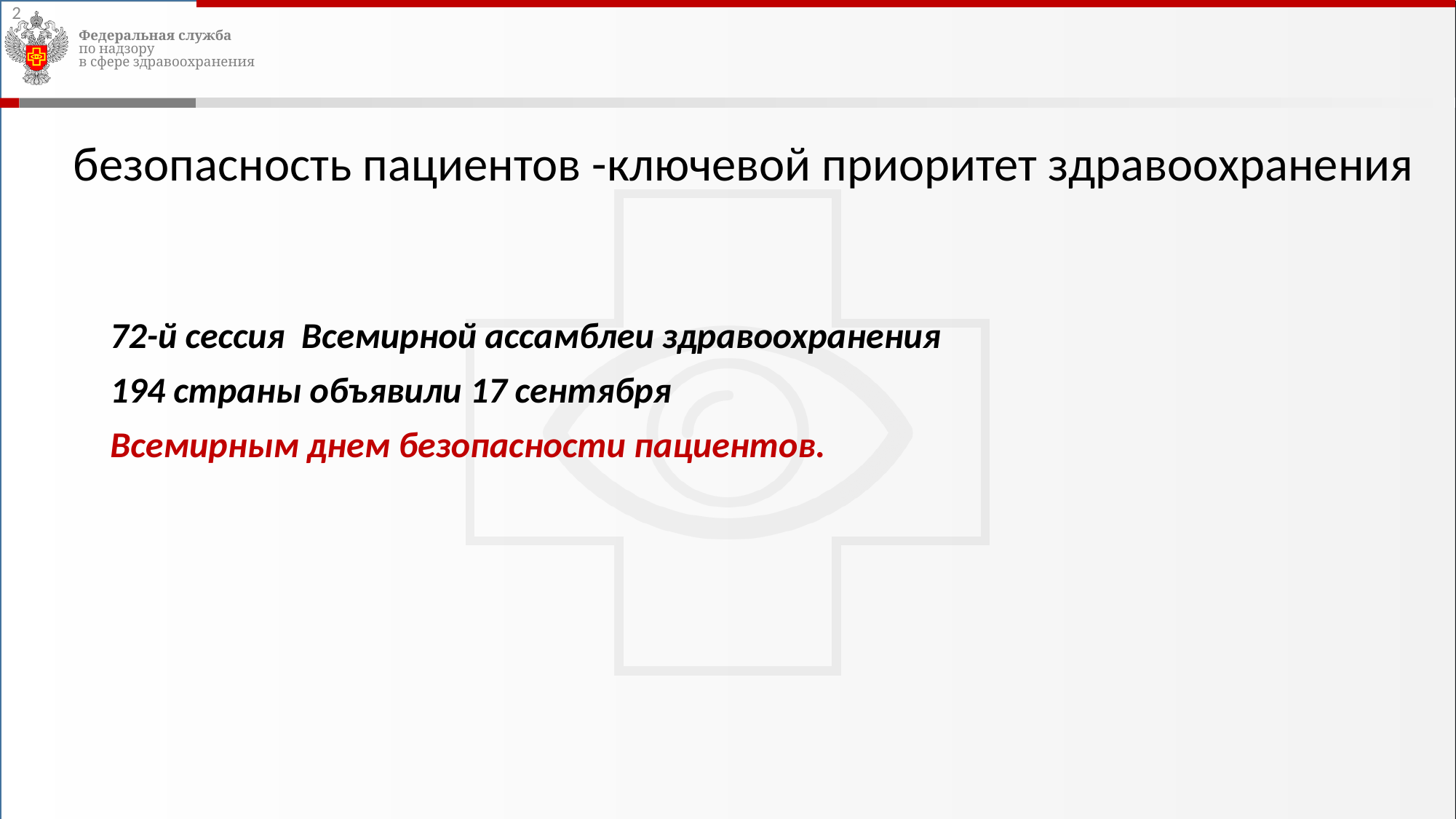

2
# безопасность пациентов -ключевой приоритет здравоохранения
72-й сессия  Всемирной ассамблеи здравоохранения
194 страны объявили 17 сентября
Всемирным днем безопасности пациентов.